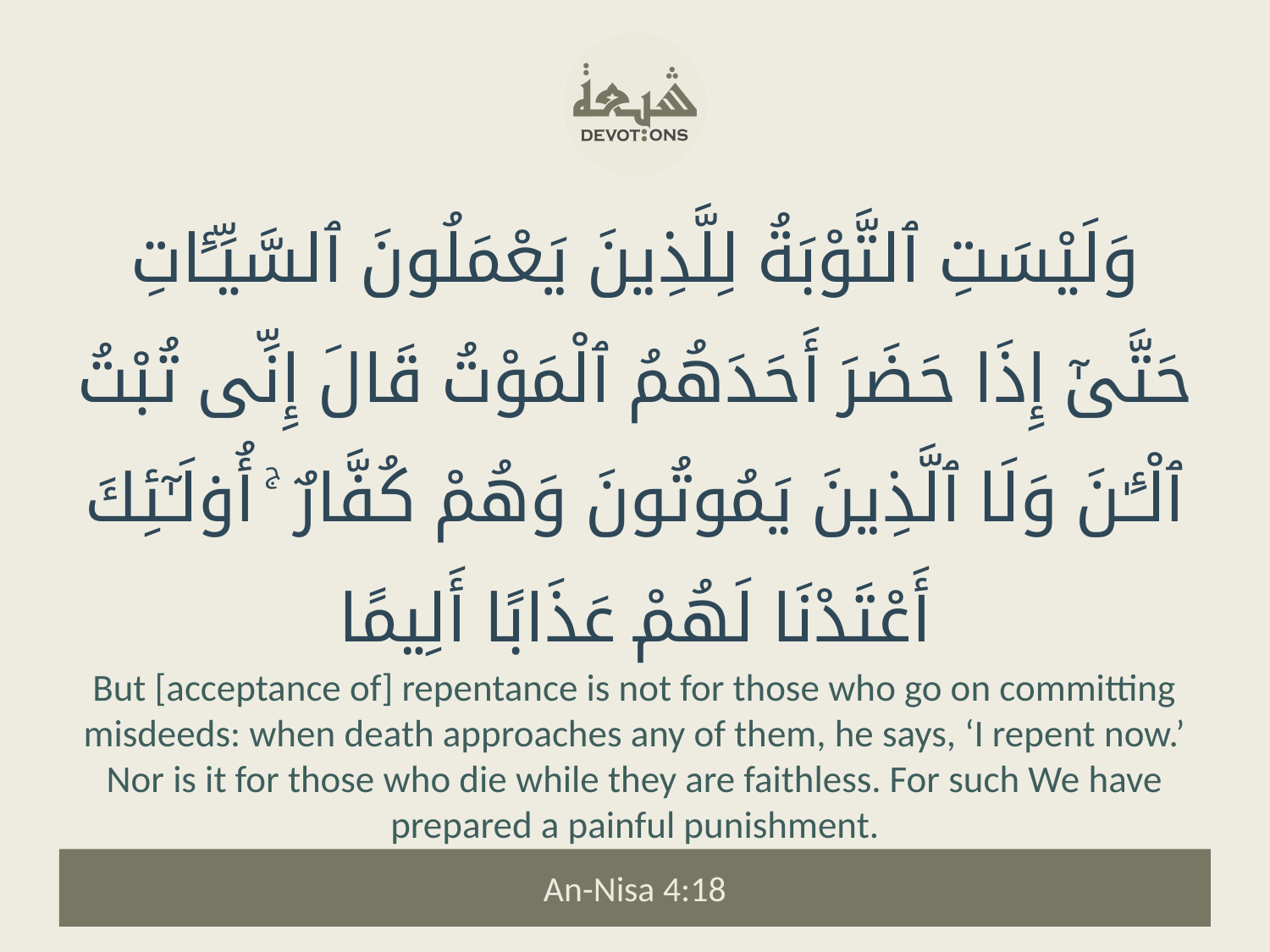

وَلَيْسَتِ ٱلتَّوْبَةُ لِلَّذِينَ يَعْمَلُونَ ٱلسَّيِّـَٔاتِ حَتَّىٰٓ إِذَا حَضَرَ أَحَدَهُمُ ٱلْمَوْتُ قَالَ إِنِّى تُبْتُ ٱلْـَٔـٰنَ وَلَا ٱلَّذِينَ يَمُوتُونَ وَهُمْ كُفَّارٌ ۚ أُو۟لَـٰٓئِكَ أَعْتَدْنَا لَهُمْ عَذَابًا أَلِيمًا
But [acceptance of] repentance is not for those who go on committing misdeeds: when death approaches any of them, he says, ‘I repent now.’ Nor is it for those who die while they are faithless. For such We have prepared a painful punishment.
An-Nisa 4:18